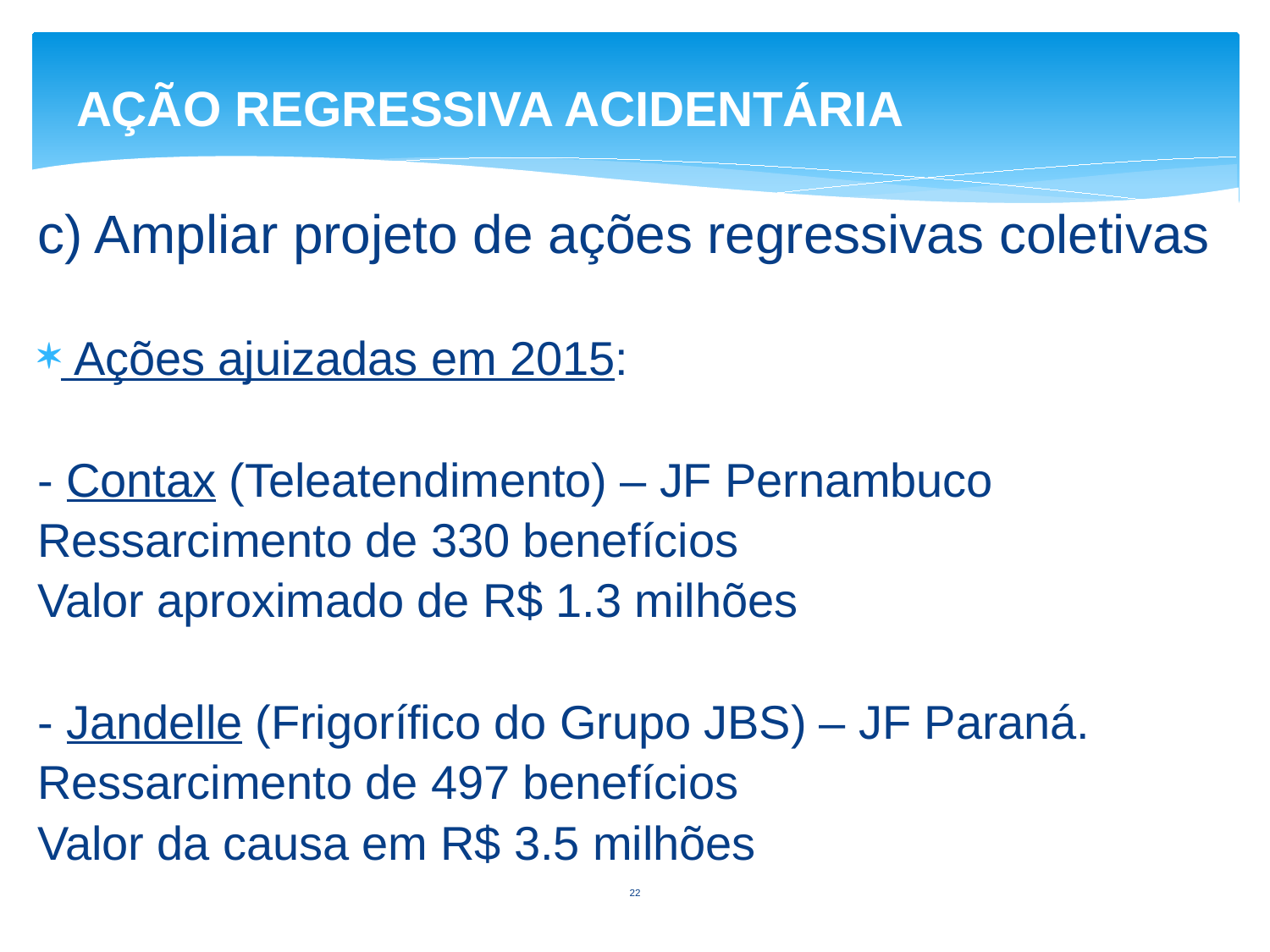

# AÇÃO REGRESSIVA ACIDENTÁRIA
c) Ampliar projeto de ações regressivas coletivas

 Ações ajuizadas em 2015:

- Contax (Teleatendimento) – JF Pernambuco
Ressarcimento de 330 benefícios
Valor aproximado de R$ 1.3 milhões

- Jandelle (Frigorífico do Grupo JBS) – JF Paraná.
Ressarcimento de 497 benefícios
Valor da causa em R$ 3.5 milhões
22